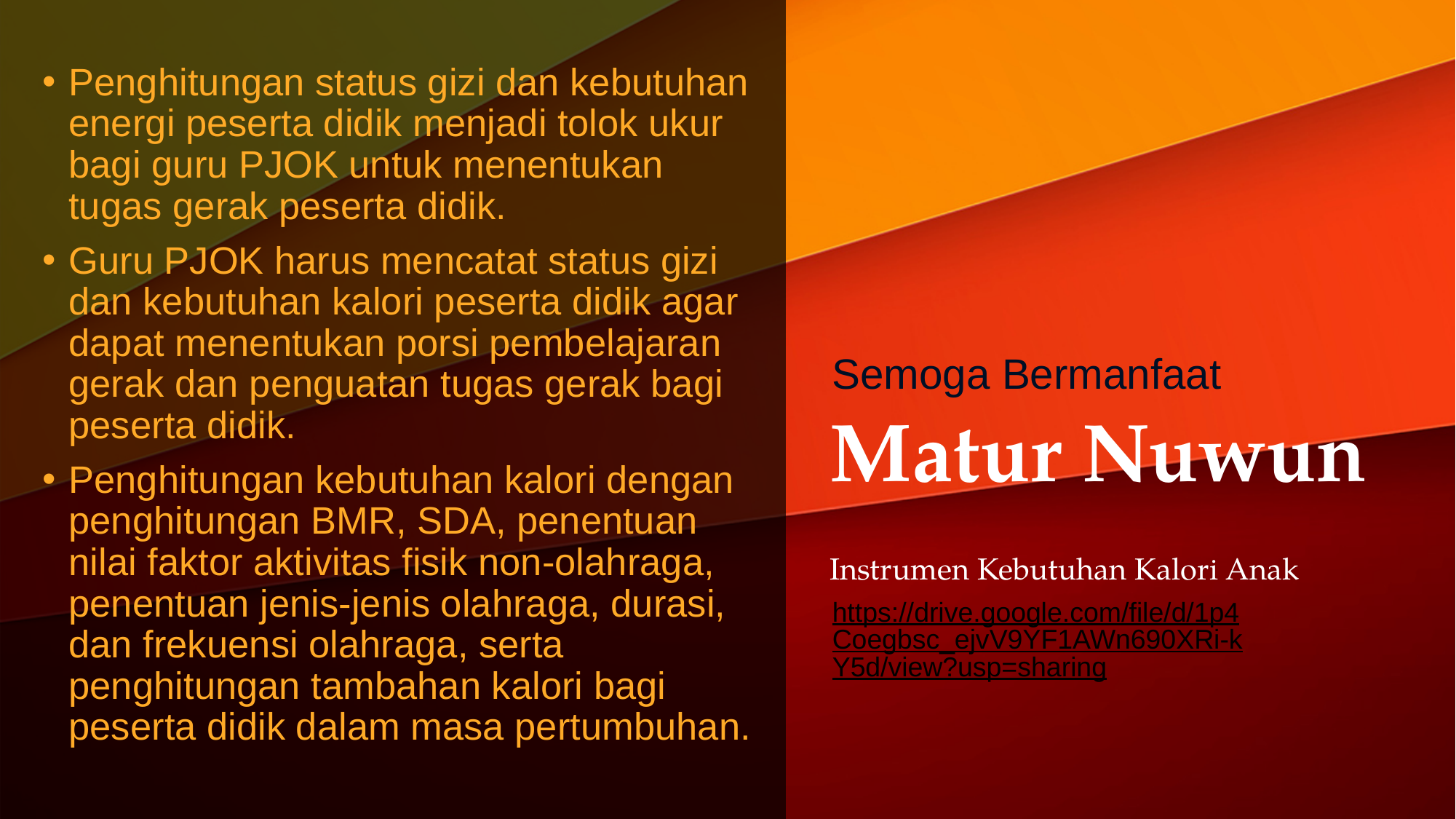

Penghitungan status gizi dan kebutuhan energi peserta didik menjadi tolok ukur bagi guru PJOK untuk menentukan tugas gerak peserta didik.
Guru PJOK harus mencatat status gizi dan kebutuhan kalori peserta didik agar dapat menentukan porsi pembelajaran gerak dan penguatan tugas gerak bagi peserta didik.
Penghitungan kebutuhan kalori dengan penghitungan BMR, SDA, penentuan nilai faktor aktivitas fisik non-olahraga, penentuan jenis-jenis olahraga, durasi, dan frekuensi olahraga, serta penghitungan tambahan kalori bagi peserta didik dalam masa pertumbuhan.
Semoga Bermanfaat
# Matur Nuwun
Instrumen Kebutuhan Kalori Anak
https://drive.google.com/file/d/1p4Coegbsc_ejvV9YF1AWn690XRi-kY5d/view?usp=sharing